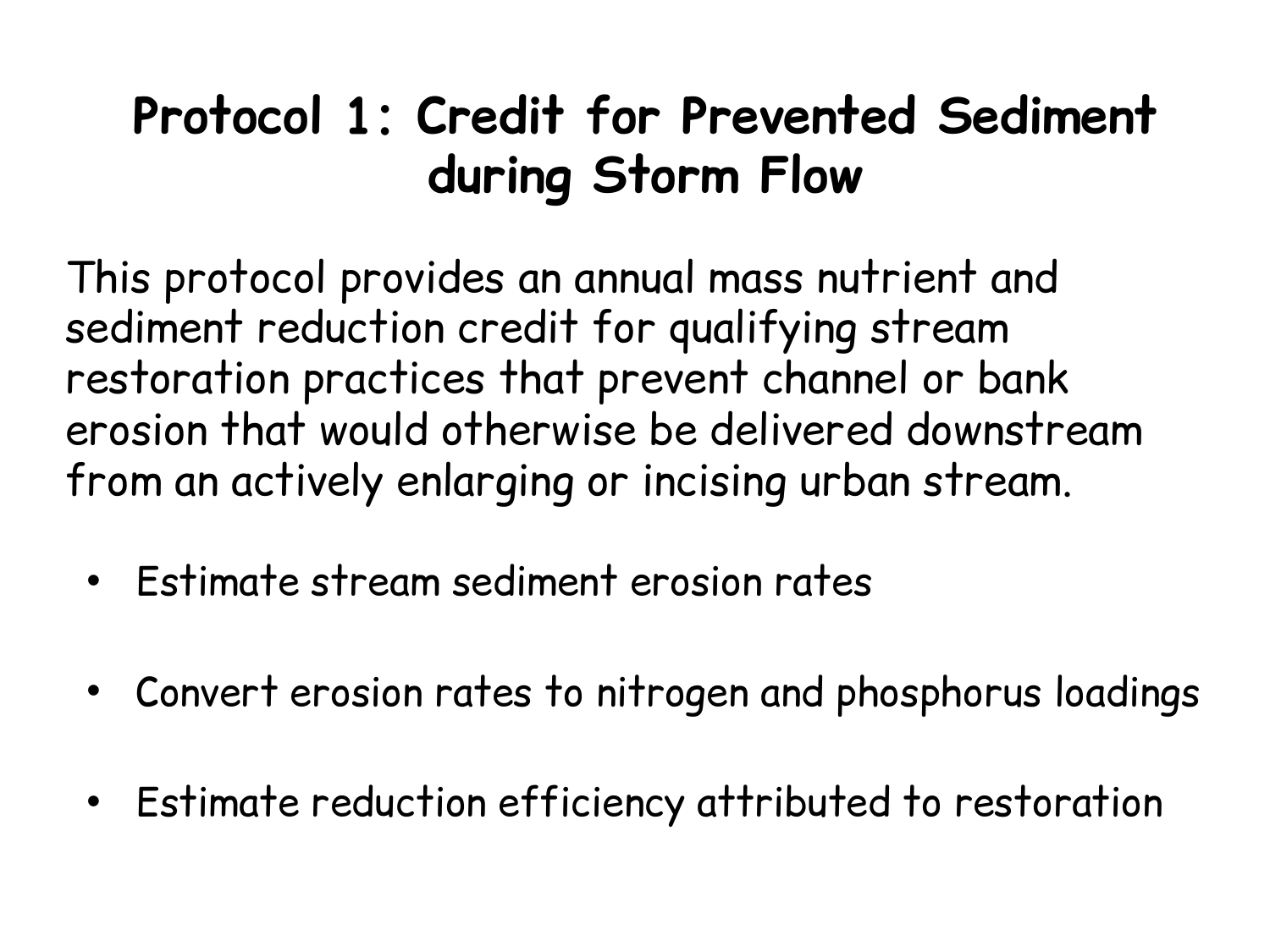

Protocol 1: Credit for Prevented Sediment during Storm Flow
This protocol provides an annual mass nutrient and sediment reduction credit for qualifying stream restoration practices that prevent channel or bank erosion that would otherwise be delivered downstream from an actively enlarging or incising urban stream.

Estimate stream sediment erosion rates

Convert erosion rates to nitrogen and phosphorus loadings

Estimate reduction efficiency attributed to restoration